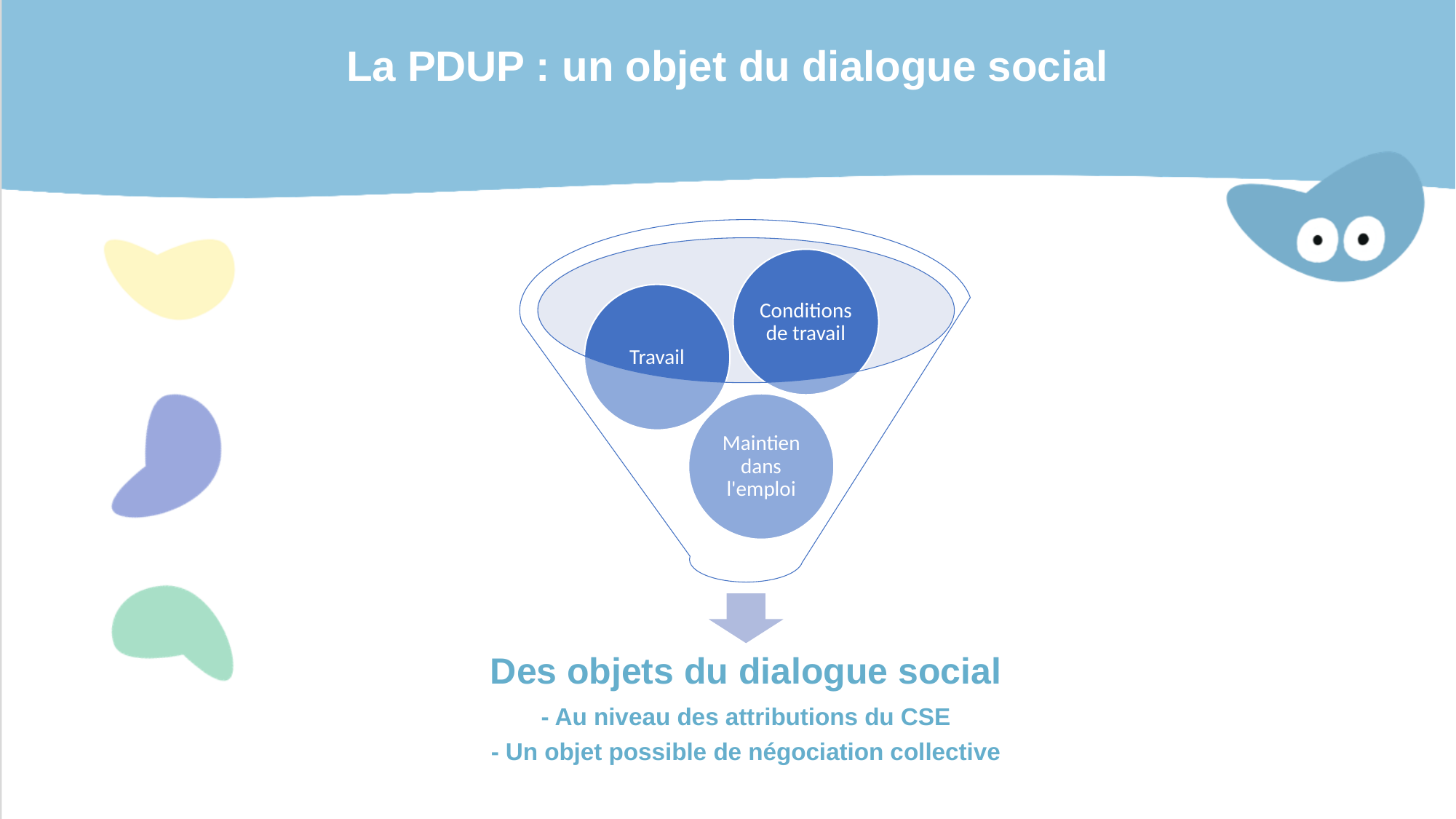

La PDUP : un objet du dialogue social
Des objets du dialogue social
- Au niveau des attributions du CSE
- Un objet possible de négociation collective
Maintien dans l'emploi
Travail
Conditions de travail